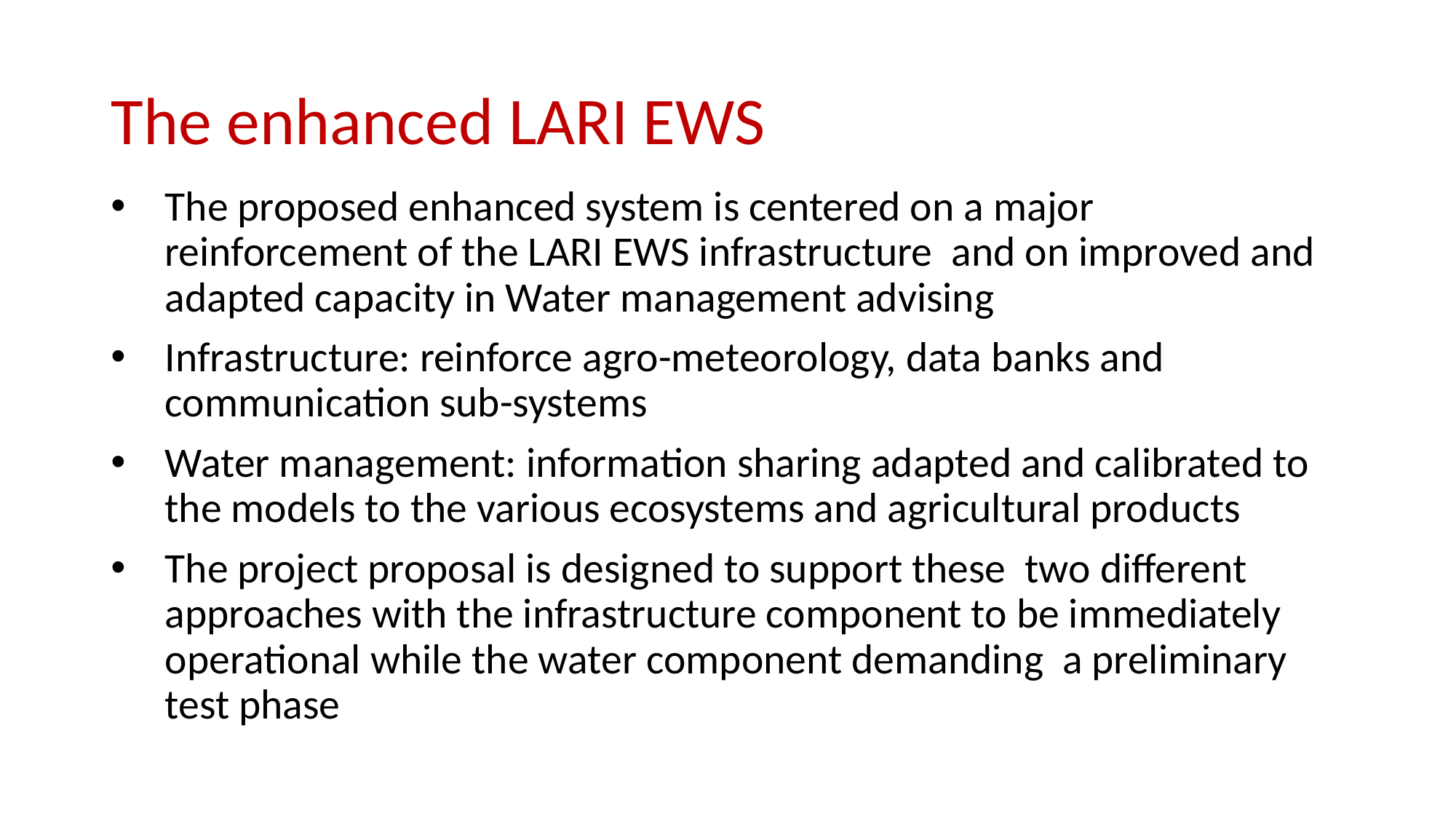

# The enhanced LARI EWS
The proposed enhanced system is centered on a major reinforcement of the LARI EWS infrastructure  and on improved and adapted capacity in Water management advising
Infrastructure: reinforce agro-meteorology, data banks and communication sub-systems
Water management: information sharing adapted and calibrated to the models to the various ecosystems and agricultural products
The project proposal is designed to support these  two different approaches with the infrastructure component to be immediately operational while the water component demanding  a preliminary test phase